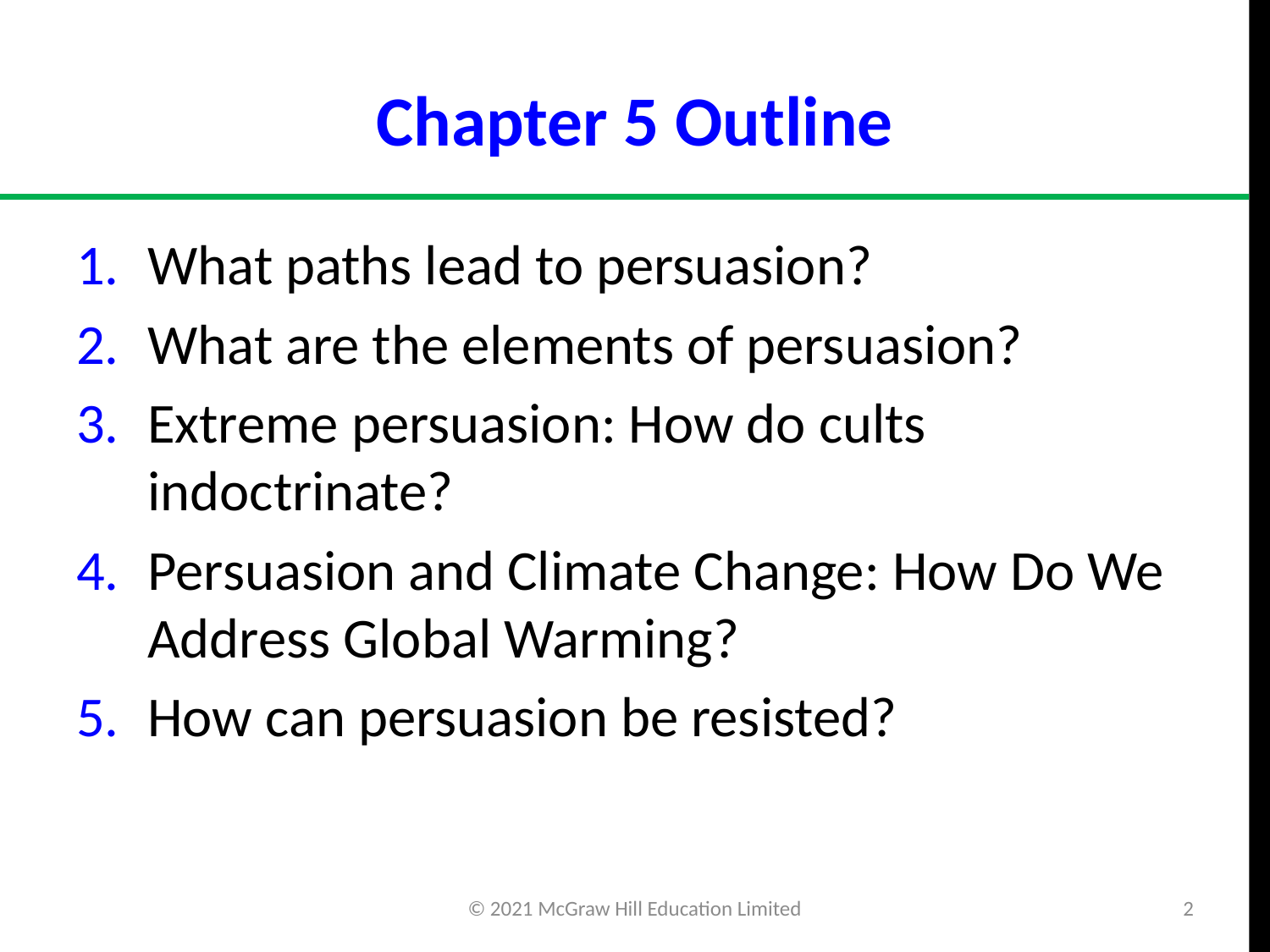

# Chapter 5 Outline
What paths lead to persuasion?
What are the elements of persuasion?
Extreme persuasion: How do cults indoctrinate?
Persuasion and Climate Change: How Do We Address Global Warming?
How can persuasion be resisted?
© 2021 McGraw Hill Education Limited
2